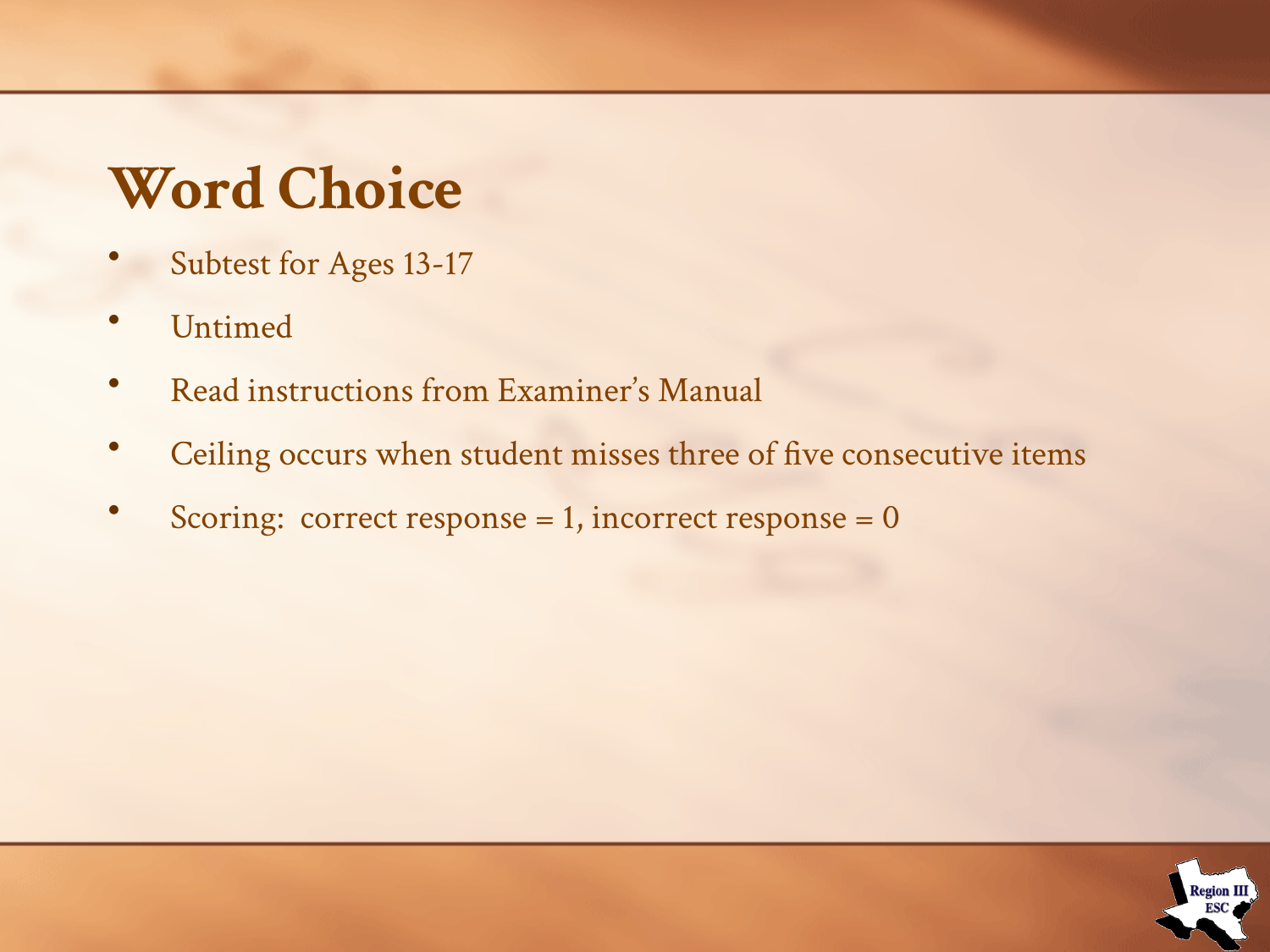

# Word Choice
Subtest for Ages 13-17
Untimed
Read instructions from Examiner’s Manual
Ceiling occurs when student misses three of five consecutive items
Scoring:  correct response = 1, incorrect response = 0